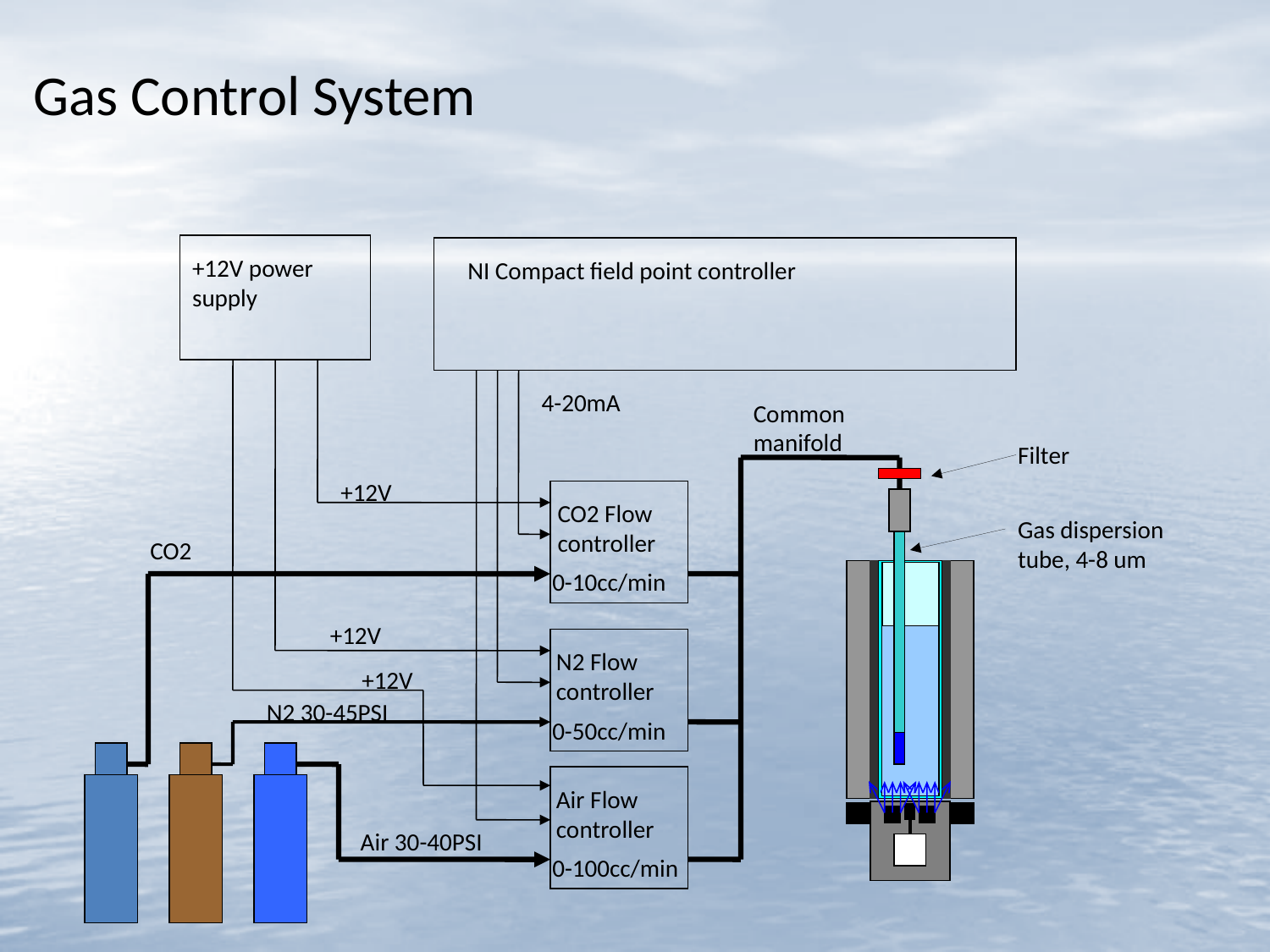

Gas Control System

+12V power supply
NI Compact field point controller

4-20mA
Common manifold
Filter

+12V

CO2 Flow controller

Gas dispersion tube, 4-8 um
CO2

0-10cc/min

+12V

N2 Flow controller

+12V

N2 30-45PSI

0-50cc/min

Air Flow controller

Air 30-40PSI

0-100cc/min